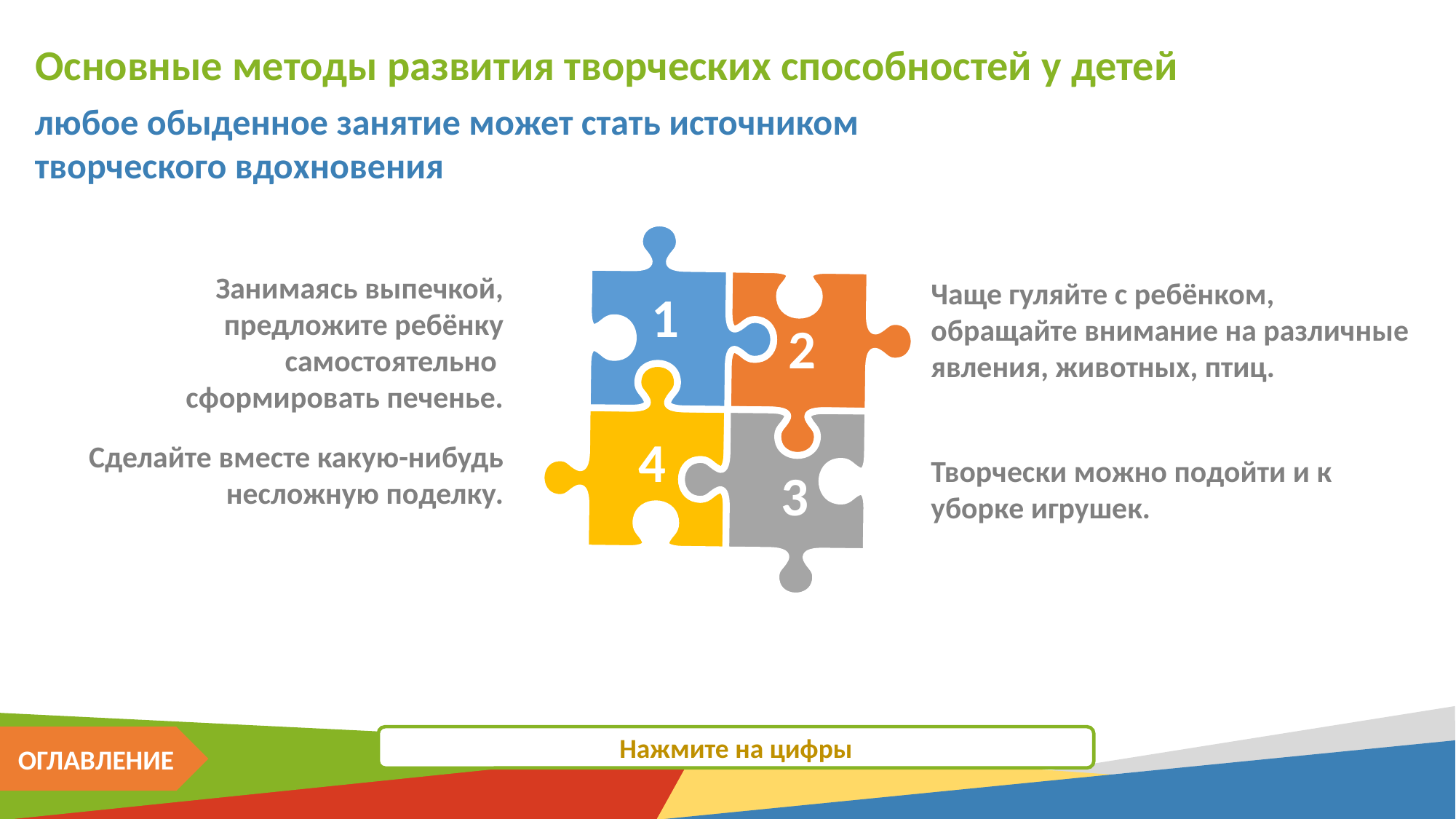

Основные методы развития творческих способностей у детей
любое обыденное занятие может стать источником творческого вдохновения

Занимаясь выпечкой, предложите ребёнку самостоятельно
сформировать печенье.
Чаще гуляйте с ребёнком, обращайте внимание на различные явления, животных, птиц.

1
2

4
Сделайте вместе какую-нибудь несложную поделку.
Творчески можно подойти и к уборке игрушек.
3

ОГЛАВЛЕНИЕ
Нажмите на цифры